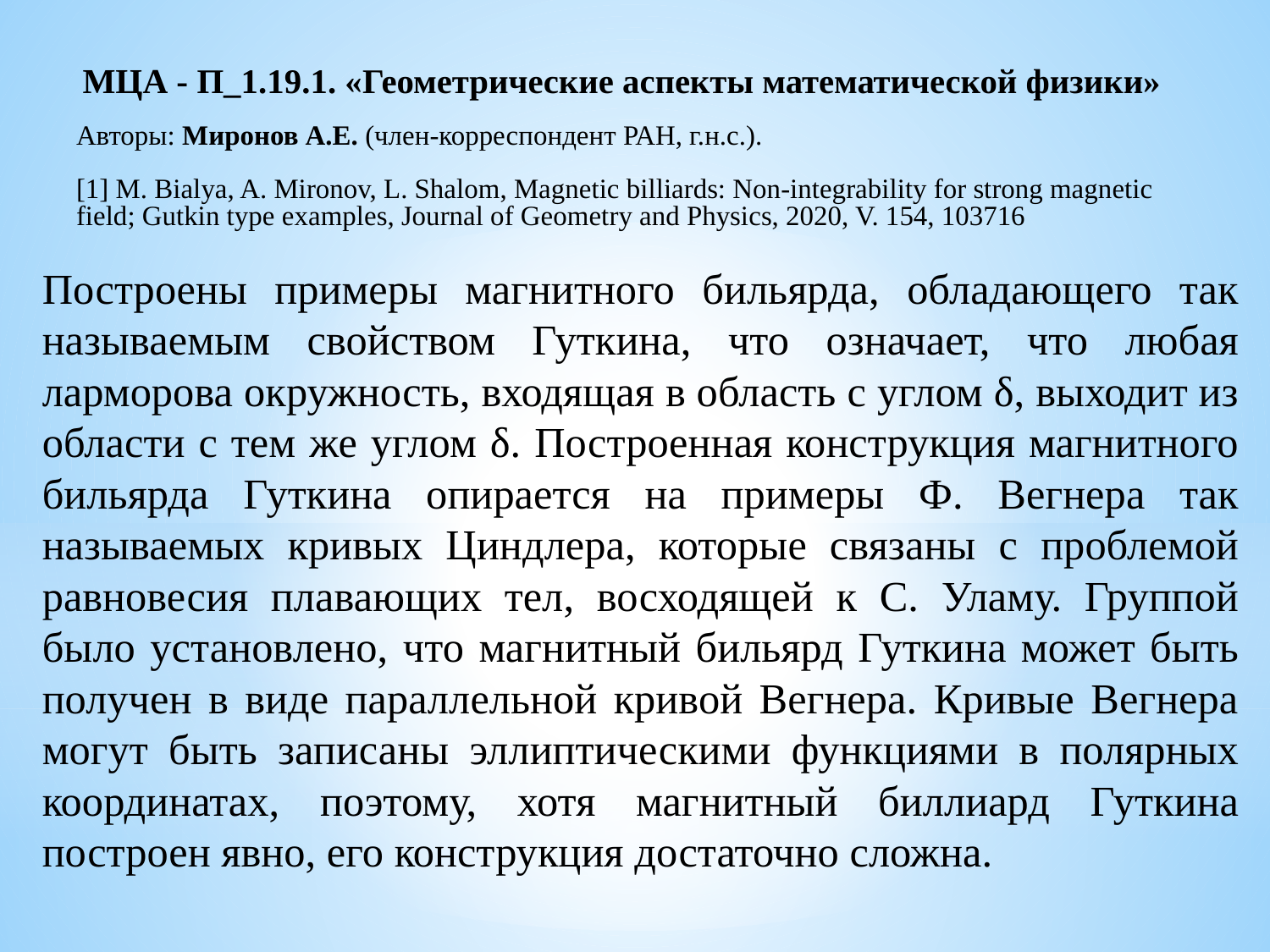

МЦА - П_1.19.1. «Геометрические аспекты математической физики» 
Авторы: Миронов А.Е. (член-корреспондент РАН, г.н.с.).
[1] M. Bialya, A. Mironov, L. Shalom, Magnetic billiards: Non-integrability for strong magnetic field; Gutkin type examples, Journal of Geometry and Physics, 2020, V. 154, 103716
Построены примеры магнитного бильярда, обладающего так называемым свойством Гуткина, что означает, что любая ларморова окружность, входящая в область с углом δ, выходит из области с тем же углом δ. Построенная конструкция магнитного бильярда Гуткина опирается на примеры Ф. Вегнера так называемых кривых Циндлера, которые связаны с проблемой равновесия плавающих тел, восходящей к С. Уламу. Группой было установлено, что магнитный бильярд Гуткина может быть получен в виде параллельной кривой Вегнера. Кривые Вегнера могут быть записаны эллиптическими функциями в полярных координатах, поэтому, хотя магнитный биллиард Гуткина построен явно, его конструкция достаточно сложна.